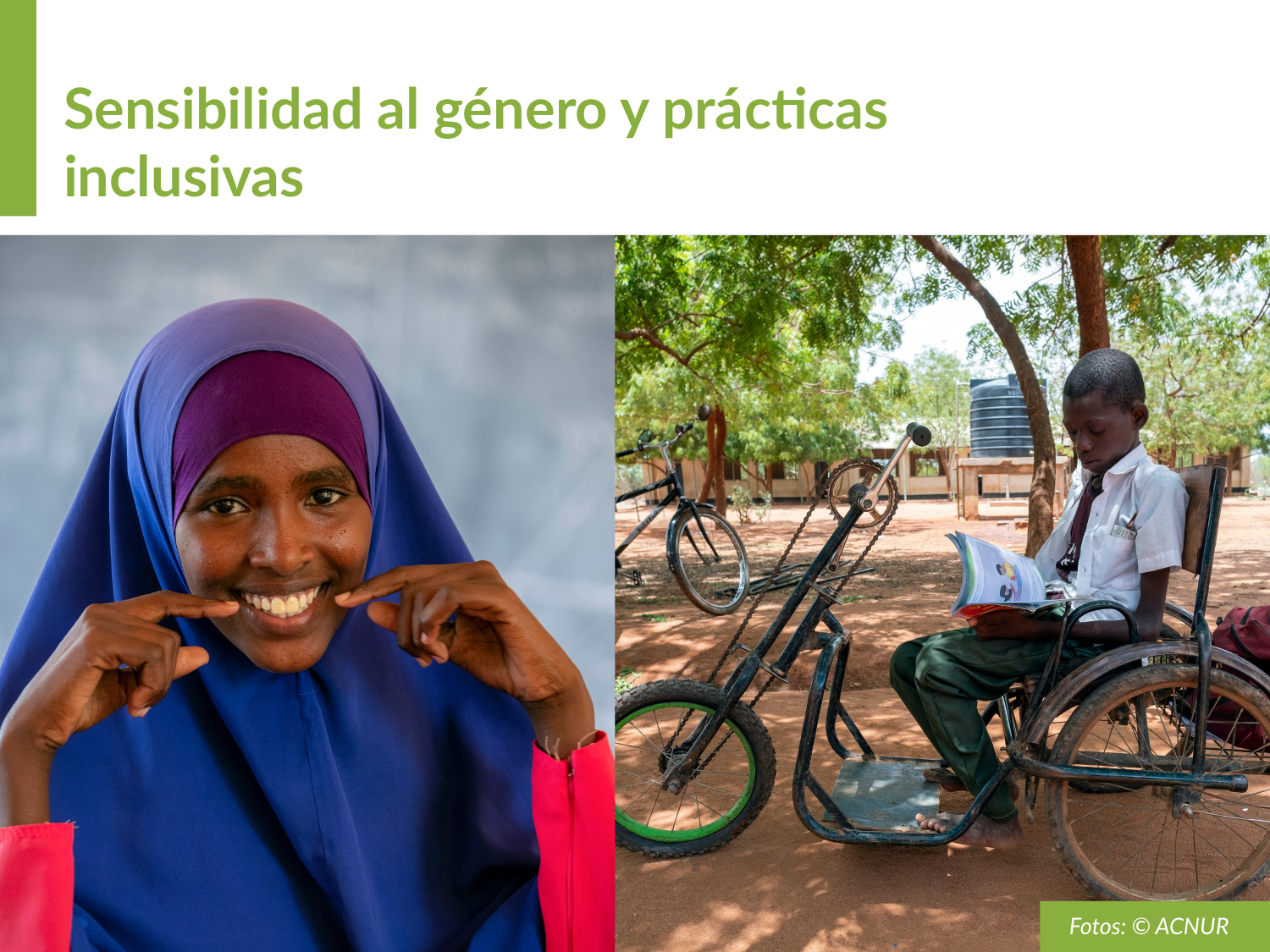

# Sensibilidad al género y prácticas inclusivas

Fotos: © ACNUR